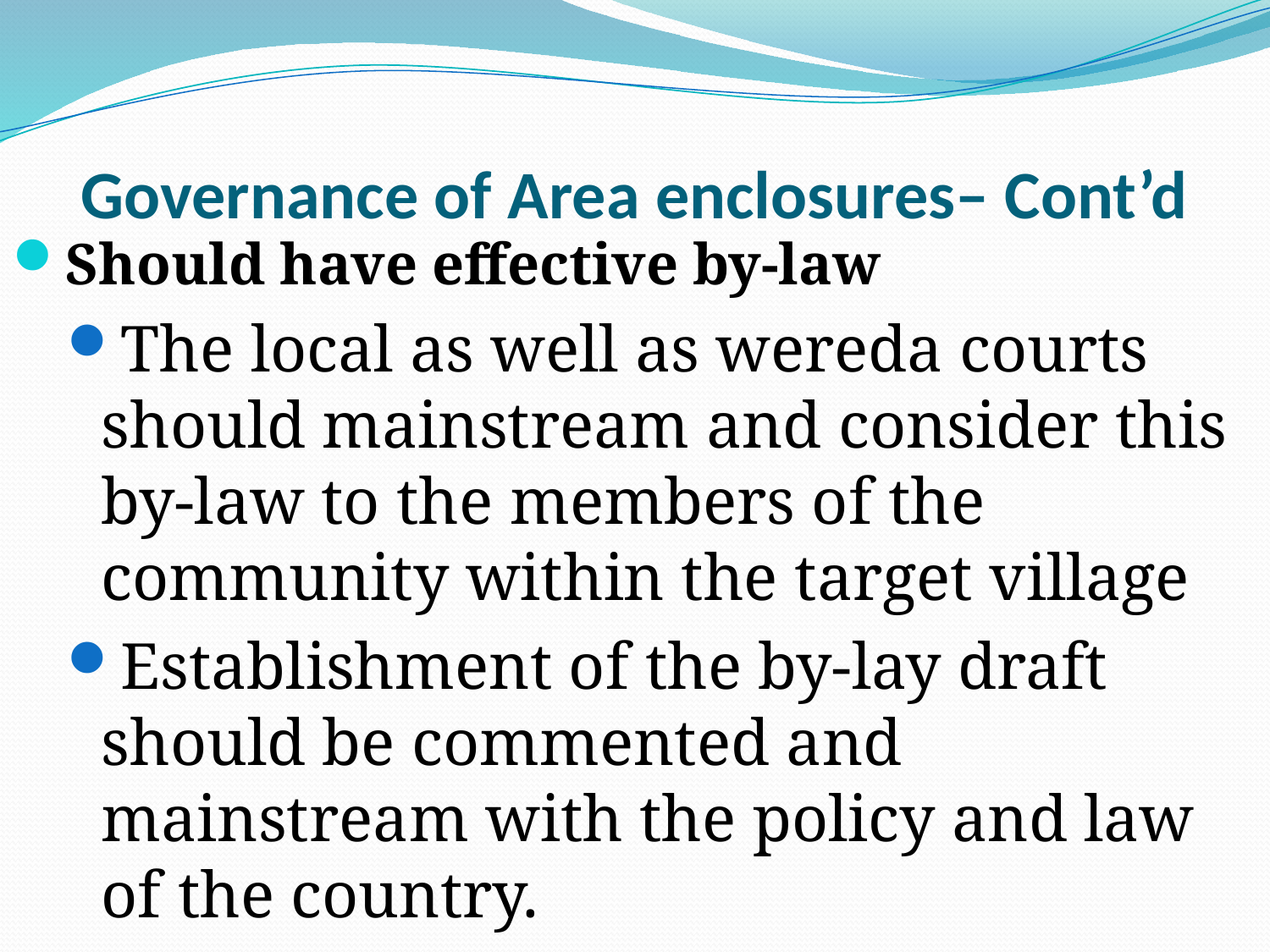

# Governance of Area enclosures– Cont’d
Should have effective by-law
The local as well as wereda courts should mainstream and consider this by-law to the members of the community within the target village
Establishment of the by-lay draft should be commented and mainstream with the policy and law of the country.